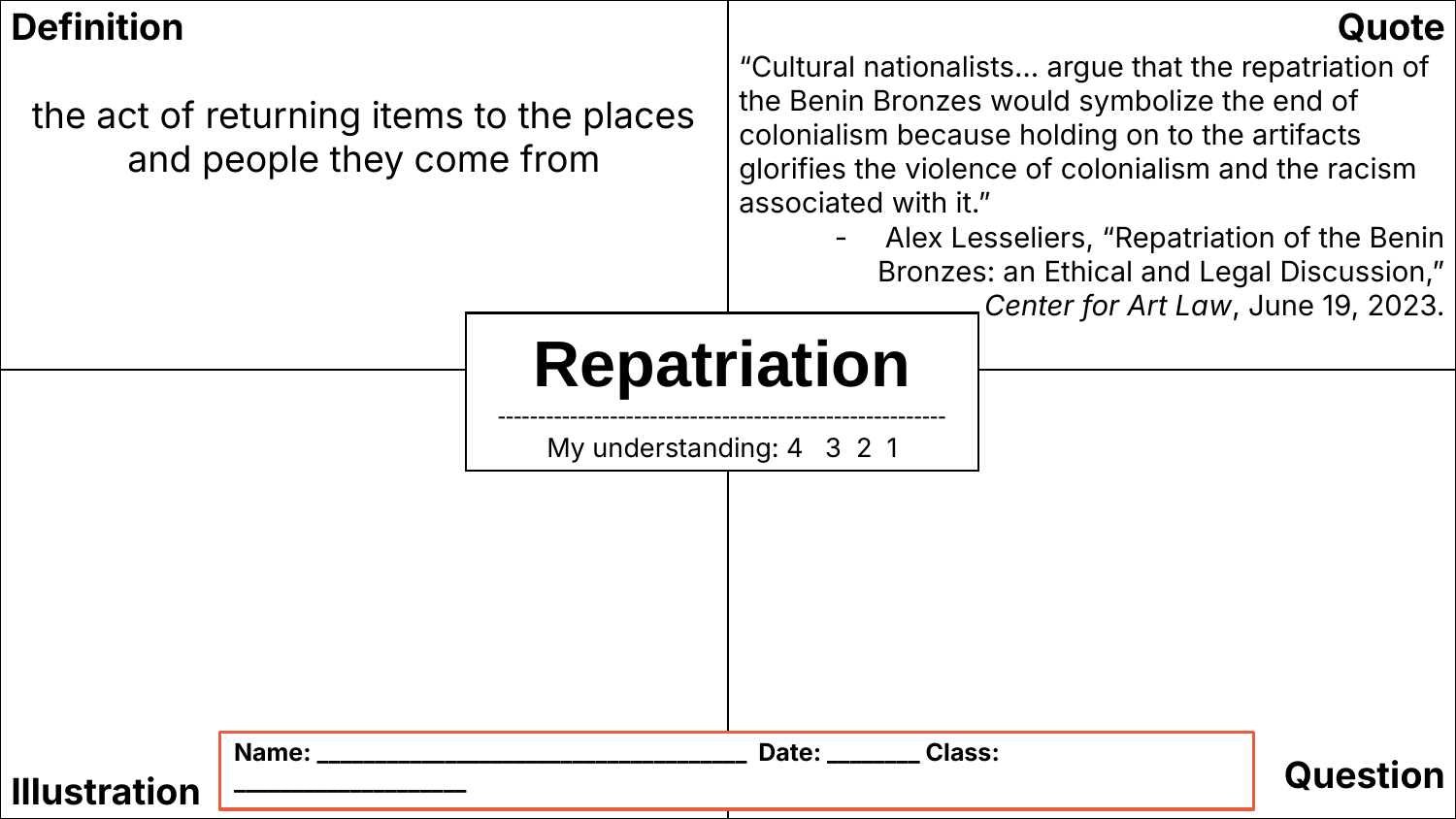

| Definition the act of returning items to the places and people they come from | Quote “Cultural nationalists… argue that the repatriation of the Benin Bronzes would symbolize the end of colonialism because holding on to the artifacts glorifies the violence of colonialism and the racism associated with it.” Alex Lesseliers, “Repatriation of the Benin Bronzes: an Ethical and Legal Discussion,” Center for Art Law, June 19, 2023. |
| --- | --- |
| Illustration | Question |
Repatriation
--------------------------------------------------------
My understanding: 4   3  2  1
Name: _____________________________________  Date: ________ Class: ____________________